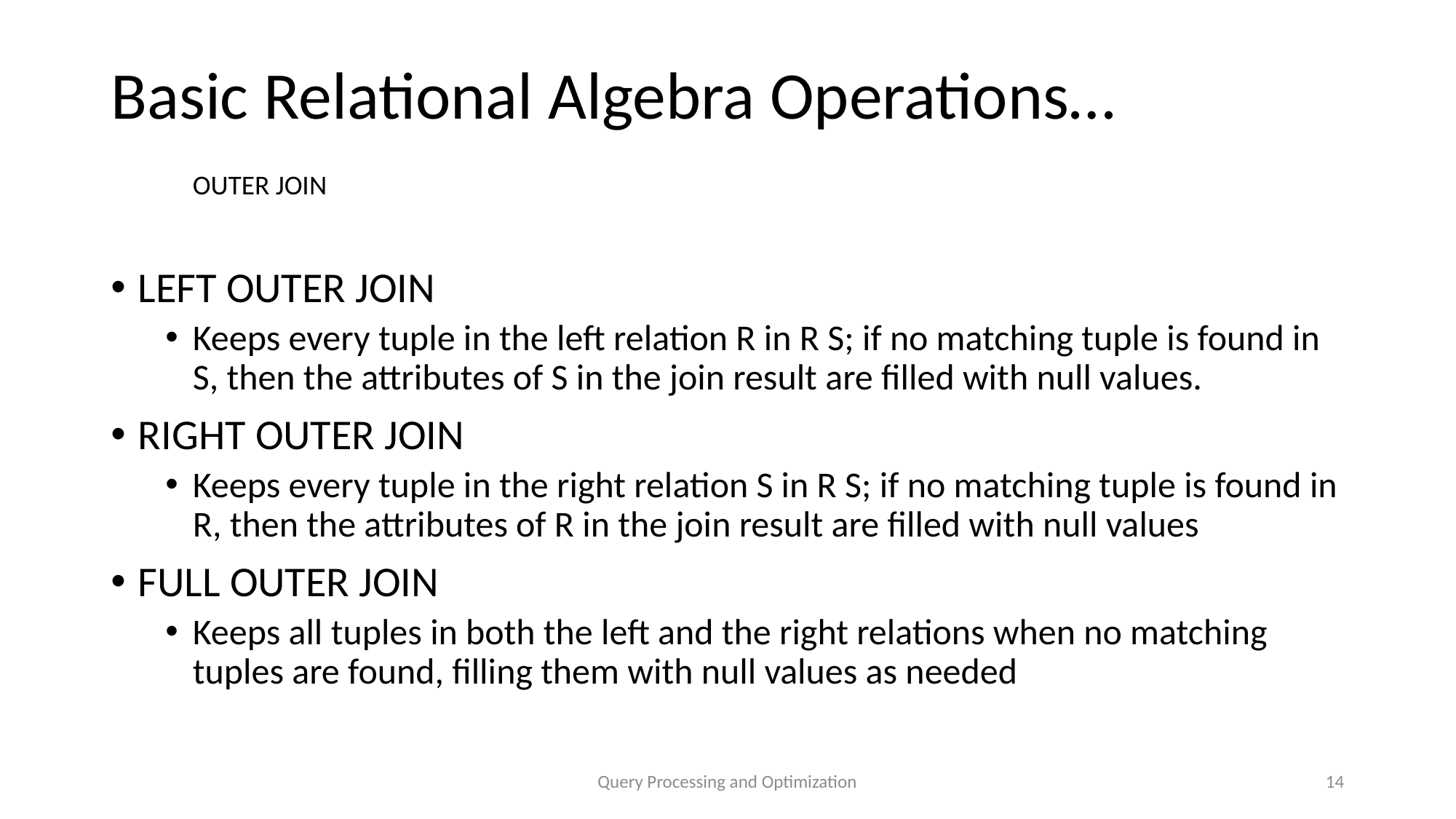

# Basic Relational Algebra Operations…
OUTER JOIN
LEFT OUTER JOIN
Keeps every tuple in the left relation R in R S; if no matching tuple is found in S, then the attributes of S in the join result are filled with null values.
RIGHT OUTER JOIN
Keeps every tuple in the right relation S in R S; if no matching tuple is found in R, then the attributes of R in the join result are filled with null values
FULL OUTER JOIN
Keeps all tuples in both the left and the right relations when no matching tuples are found, filling them with null values as needed

Query Processing and Optimization
14